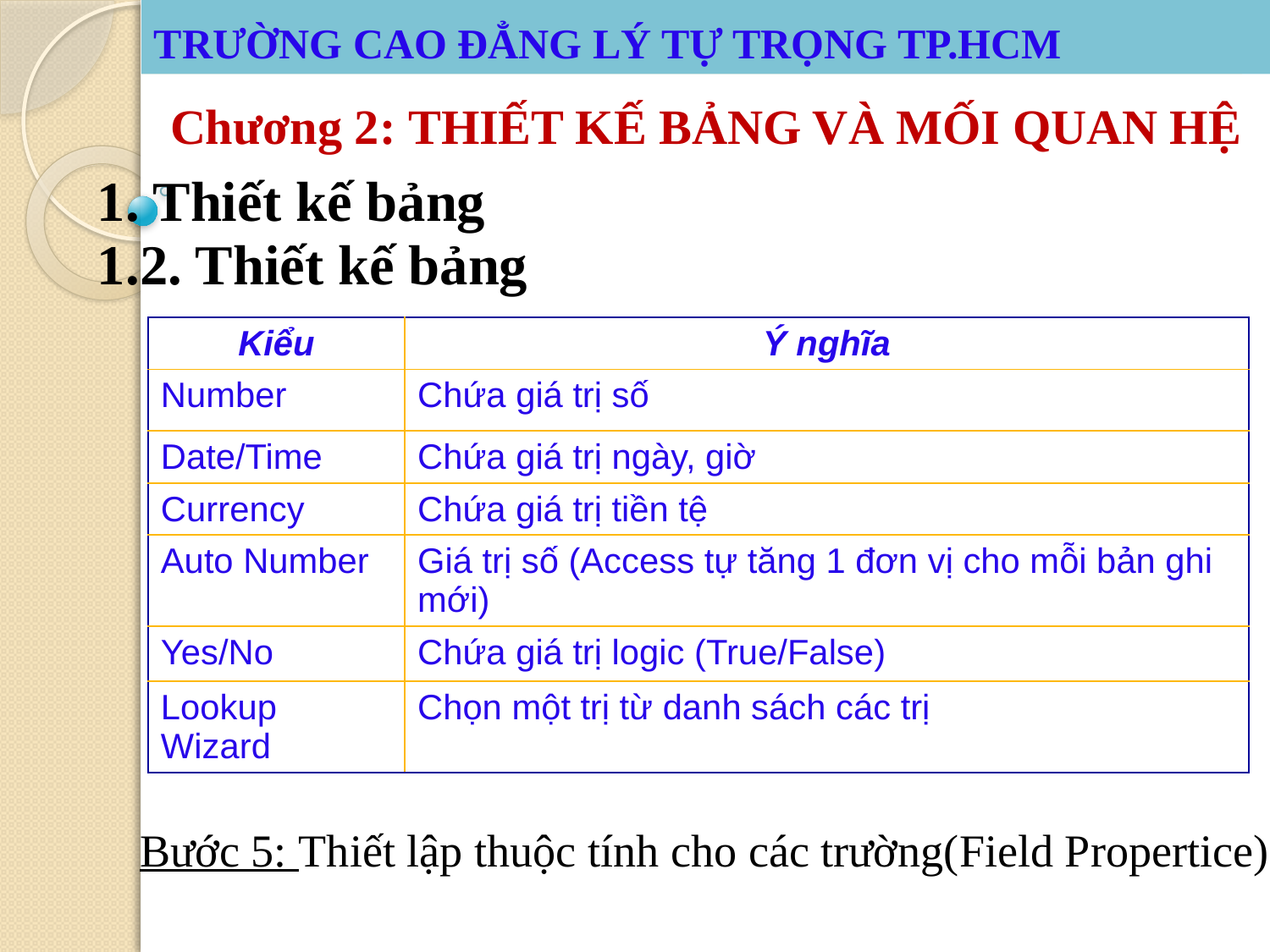

# TRƯỜNG CAO ĐẲNG LÝ TỰ TRỌNG TP.HCM
TRƯỜNG CAO ĐẲNG LÝ TỰ TRỌNG TP.HCM
Chương 2: THIẾT KẾ BẢNG VÀ MỐI QUAN HỆ
1. Thiết kế bảng
1.2. Thiết kế bảng
| Kiểu | Ý nghĩa |
| --- | --- |
| Number | Chứa giá trị số |
| Date/Time | Chứa giá trị ngày, giờ |
| Currency | Chứa giá trị tiền tệ |
| Auto Number | Giá trị số (Access tự tăng 1 đơn vị cho mỗi bản ghi mới) |
| Yes/No | Chứa giá trị logic (True/False) |
| Lookup Wizard | Chọn một trị từ danh sách các trị |
Bước 5: Thiết lập thuộc tính cho các trường(Field Propertice)